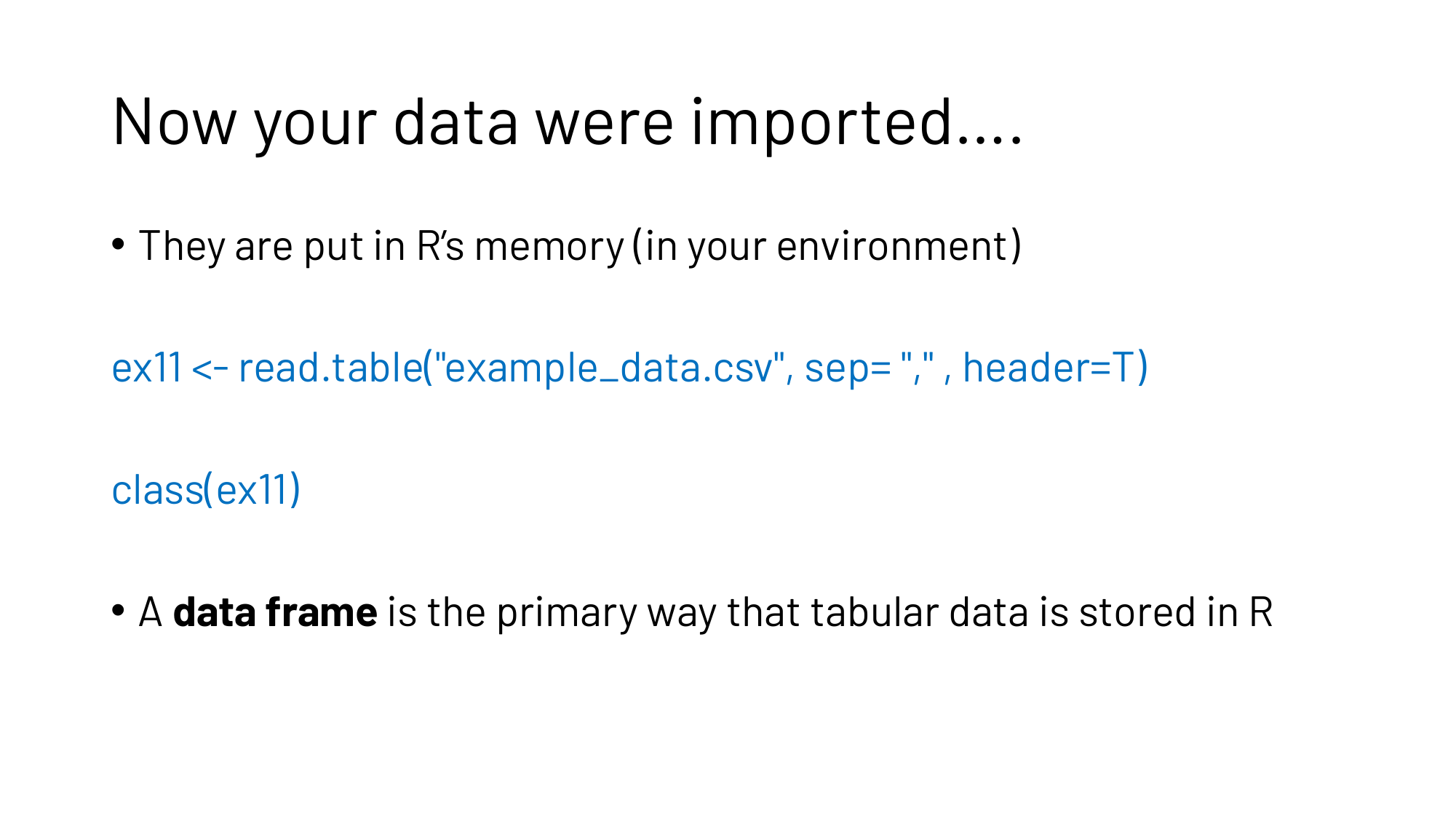

# Now your data were imported….
They are put in R’s memory (in your environment)

ex11 <- read.table("example_data.csv", sep= "," , header=T)

class(ex11)

A data frame is the primary way that tabular data is stored in R